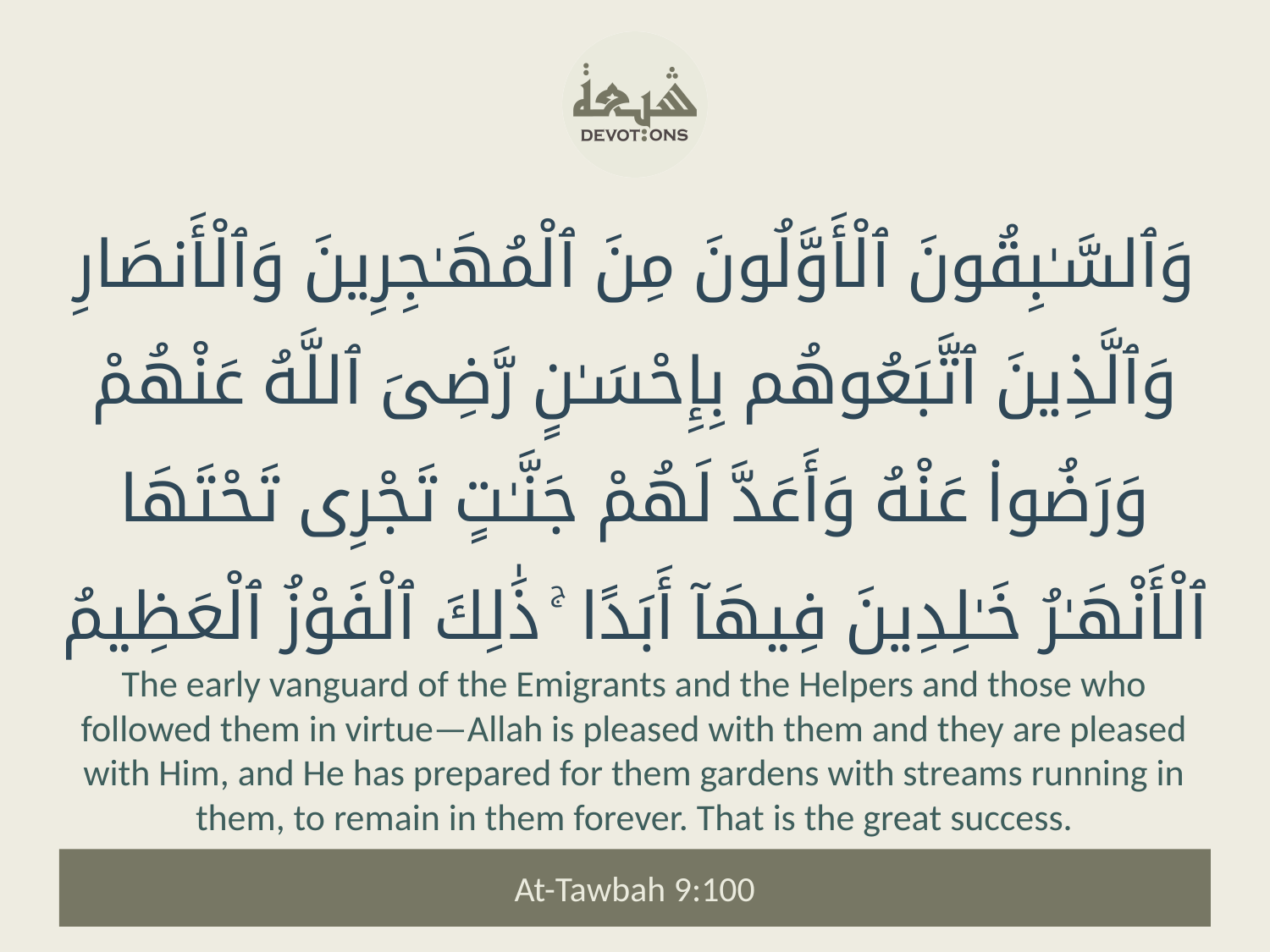

وَٱلسَّـٰبِقُونَ ٱلْأَوَّلُونَ مِنَ ٱلْمُهَـٰجِرِينَ وَٱلْأَنصَارِ وَٱلَّذِينَ ٱتَّبَعُوهُم بِإِحْسَـٰنٍ رَّضِىَ ٱللَّهُ عَنْهُمْ وَرَضُوا۟ عَنْهُ وَأَعَدَّ لَهُمْ جَنَّـٰتٍ تَجْرِى تَحْتَهَا ٱلْأَنْهَـٰرُ خَـٰلِدِينَ فِيهَآ أَبَدًا ۚ ذَٰلِكَ ٱلْفَوْزُ ٱلْعَظِيمُ
The early vanguard of the Emigrants and the Helpers and those who followed them in virtue—Allah is pleased with them and they are pleased with Him, and He has prepared for them gardens with streams running in them, to remain in them forever. That is the great success.
At-Tawbah 9:100